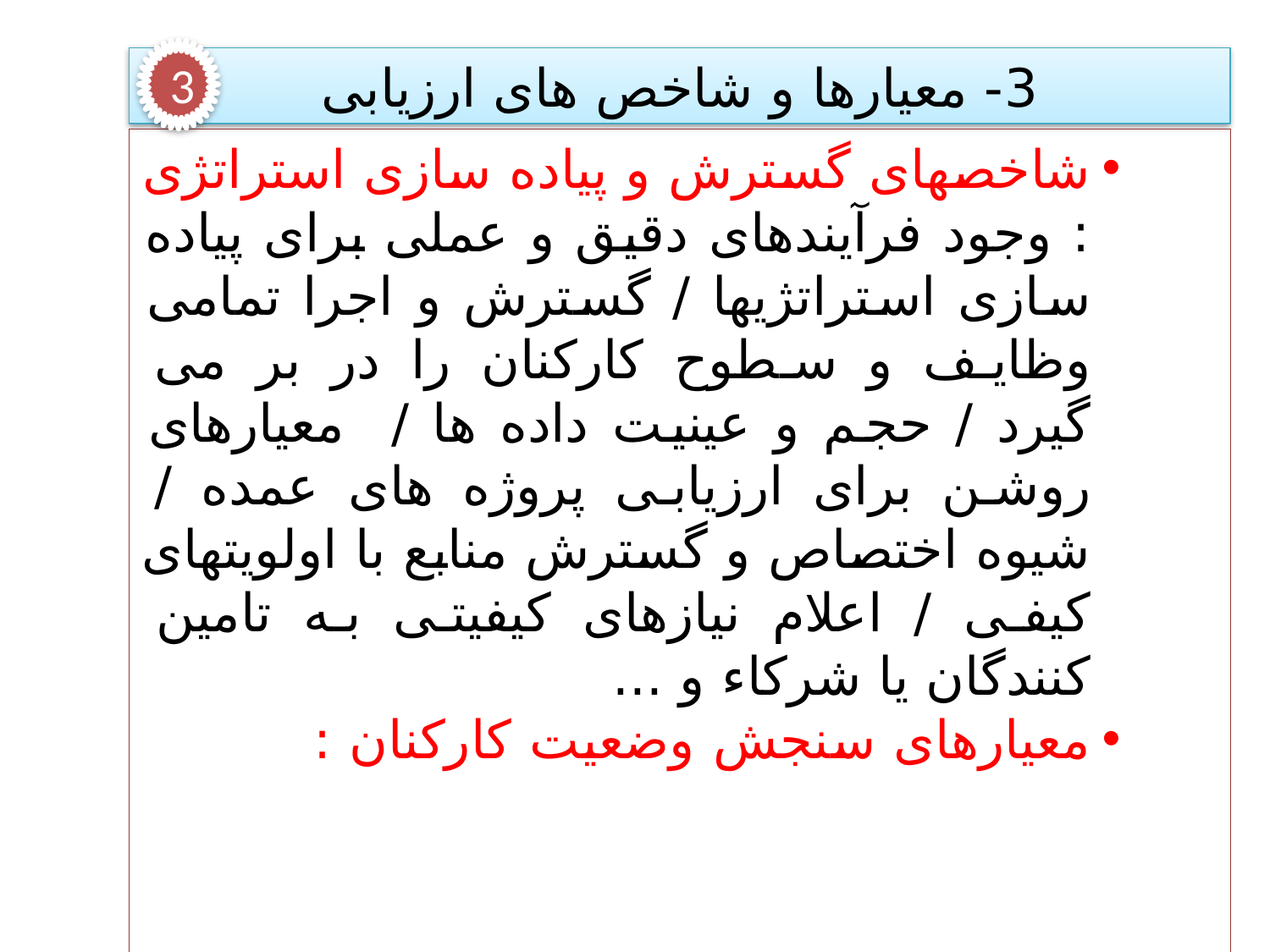

3
3- معیارها و شاخص های ارزیابی
شاخصهای گسترش و پیاده سازی استراتژی : وجود فرآیندهای دقیق و عملی برای پیاده سازی استراتژیها / گسترش و اجرا تمامی وظایف و سطوح کارکنان را در بر می گیرد / حجم و عینیت داده ها /  معیارهای روشن برای ارزیابی پروژه های عمده / شیوه اختصاص و گسترش منابع با اولویتهای کیفی / اعلام نیازهای کیفیتی به تامین کنندگان یا شرکاء و ...
معیارهای سنجش وضعیت کارکنان : رضایت کارکنان/ نگهداری کارکنان / بهره وری کارکنان